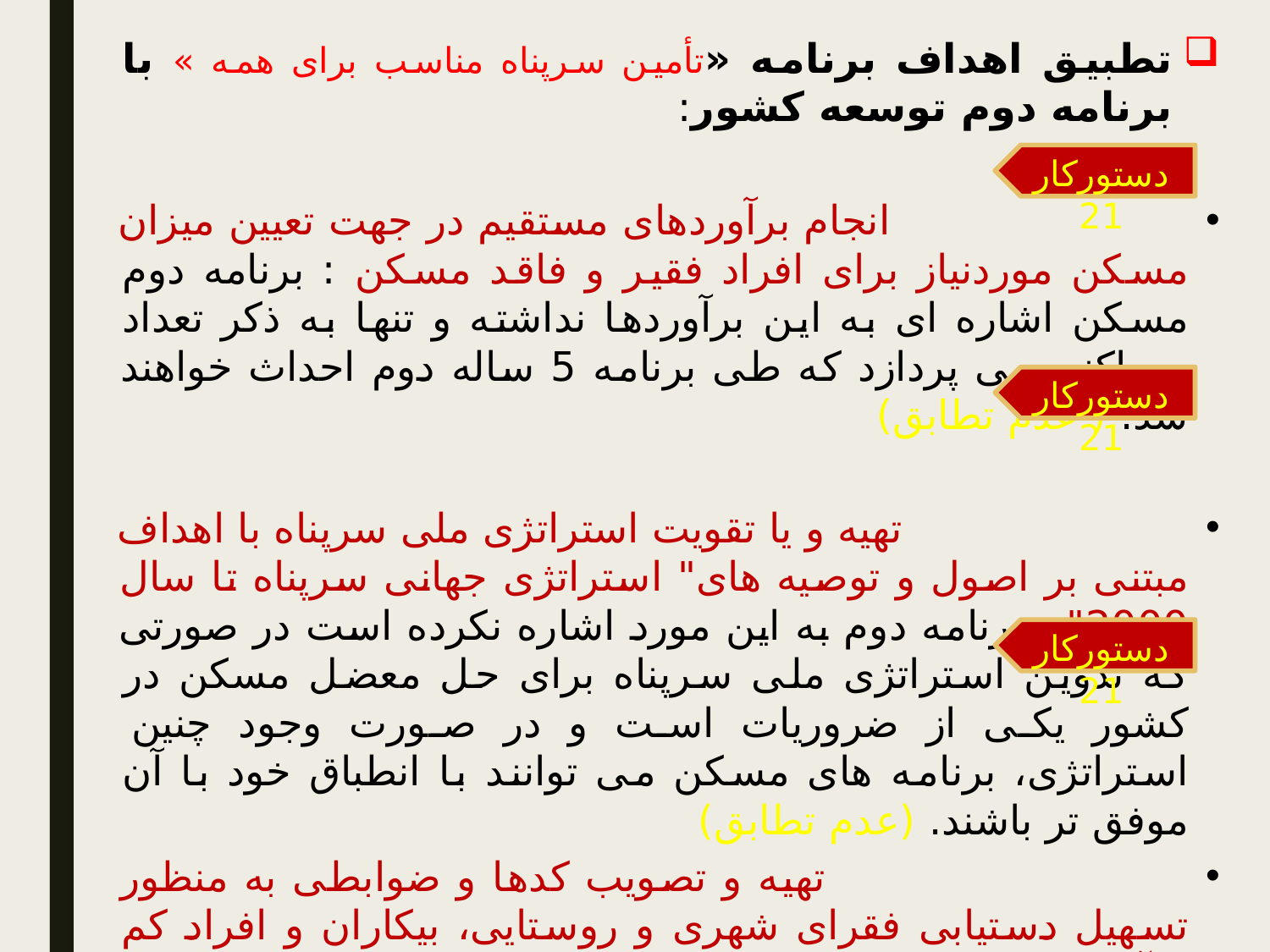

تطبیق اهداف برنامه «تأمین سرپناه مناسب برای همه » با برنامه دوم توسعه کشور:

                      انجام برآوردهای مستقیم در جهت تعیین میزان مسکن موردنیاز برای افراد فقیر و فاقد مسکن : برنامه دوم مسکن اشاره ای به این برآوردها نداشته و تنها به ذکر تعداد مساکنی می پردازد که طی برنامه 5 ساله دوم احداث خواهند شد. ( عدم تطابق)

                      تهیه و یا تقویت استراتژی ملی سرپناه با اهداف مبتنی بر اصول و توصیه های" استراتژی جهانی سرپناه تا سال 2000" : برنامه دوم به این مورد اشاره نکرده است در صورتی که تدوین استراتژی ملی سرپناه برای حل معضل مسکن در کشور یکی از ضروریات است و در صورت وجود چنین استراتژی، برنامه های مسکن می توانند با انطباق خود با آن موفق تر باشند. (عدم تطابق)
                       تهیه و تصویب کدها و ضوابطی به منظور تسهیل دستیابی فقرای شهری و روستایی، بیکاران و افراد کم درآمد به زمین، منابع مالی و مصالح ساختمانی ارزان قیمت : در برنامه دوم مسکن در بخش «مسکن حمایت شده» بر حمایت دولت از بهره برداران واحدهای مسکونی که براساس استانداردهای الگوی مصرف احداث شده باشند، تأکید شده است. این حمایت شامل پرداخت یارانه حق انشعاب آب، برق، گاز، عوارض زیربنا و وام ارزان قیمت است. (تطابق)
دستورکار 21
دستورکار 21
دستورکار 21